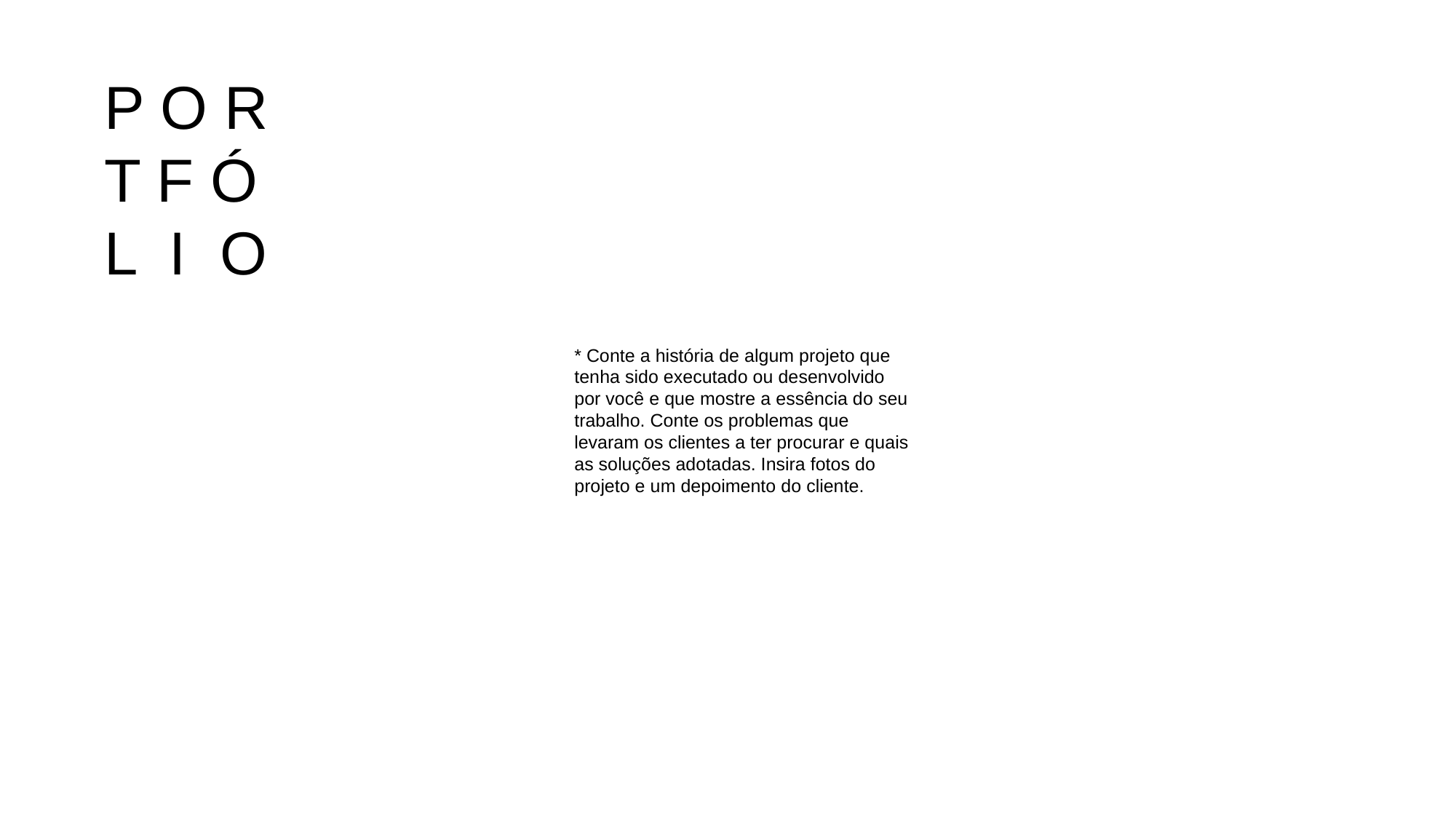

P O R T F Ó
L  I  O
* Conte a história de algum projeto que tenha sido executado ou desenvolvido por você e que mostre a essência do seu trabalho. Conte os problemas que levaram os clientes a ter procurar e quais as soluções adotadas. Insira fotos do projeto e um depoimento do cliente.